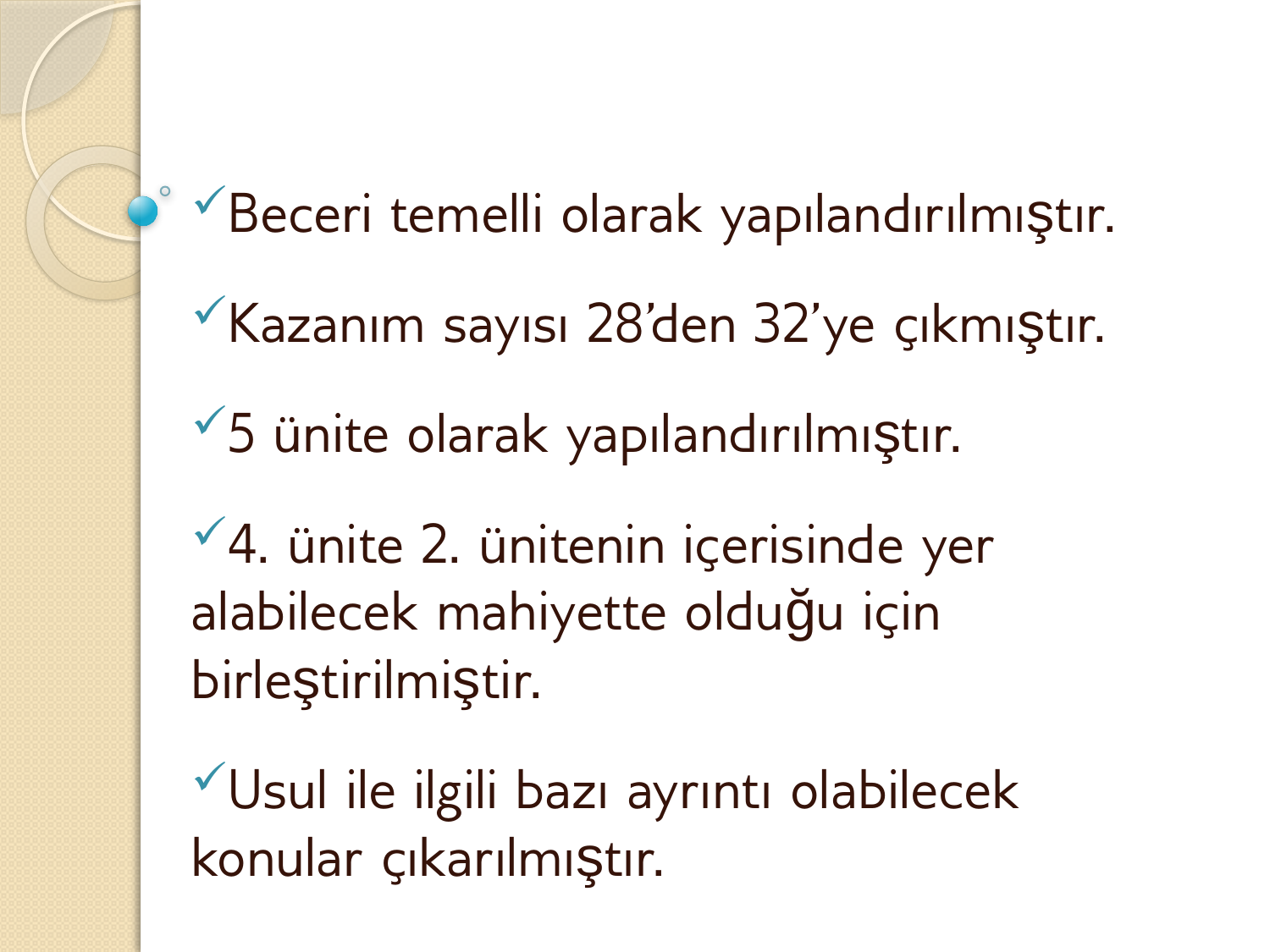

Beceri temelli olarak yapılandırılmıştır.
Kazanım sayısı 28’den 32’ye çıkmıştır.
5 ünite olarak yapılandırılmıştır.
4. ünite 2. ünitenin içerisinde yer alabilecek mahiyette olduğu için birleştirilmiştir.
Usul ile ilgili bazı ayrıntı olabilecek konular çıkarılmıştır.